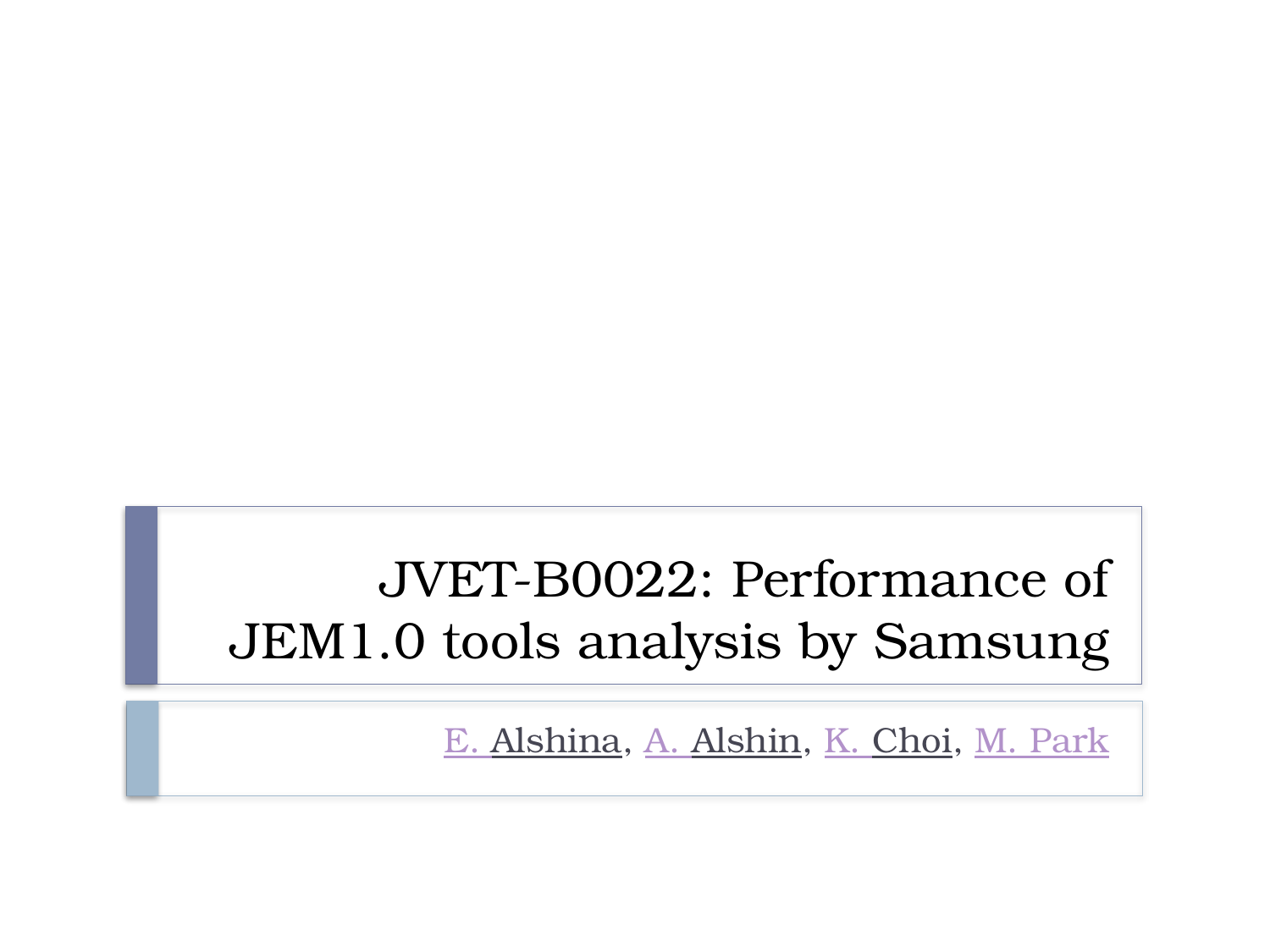

# JVET-B0022: Performance of JEM1.0 tools analysis by Samsung
E. Alshina, A. Alshin, K. Choi, M. Park